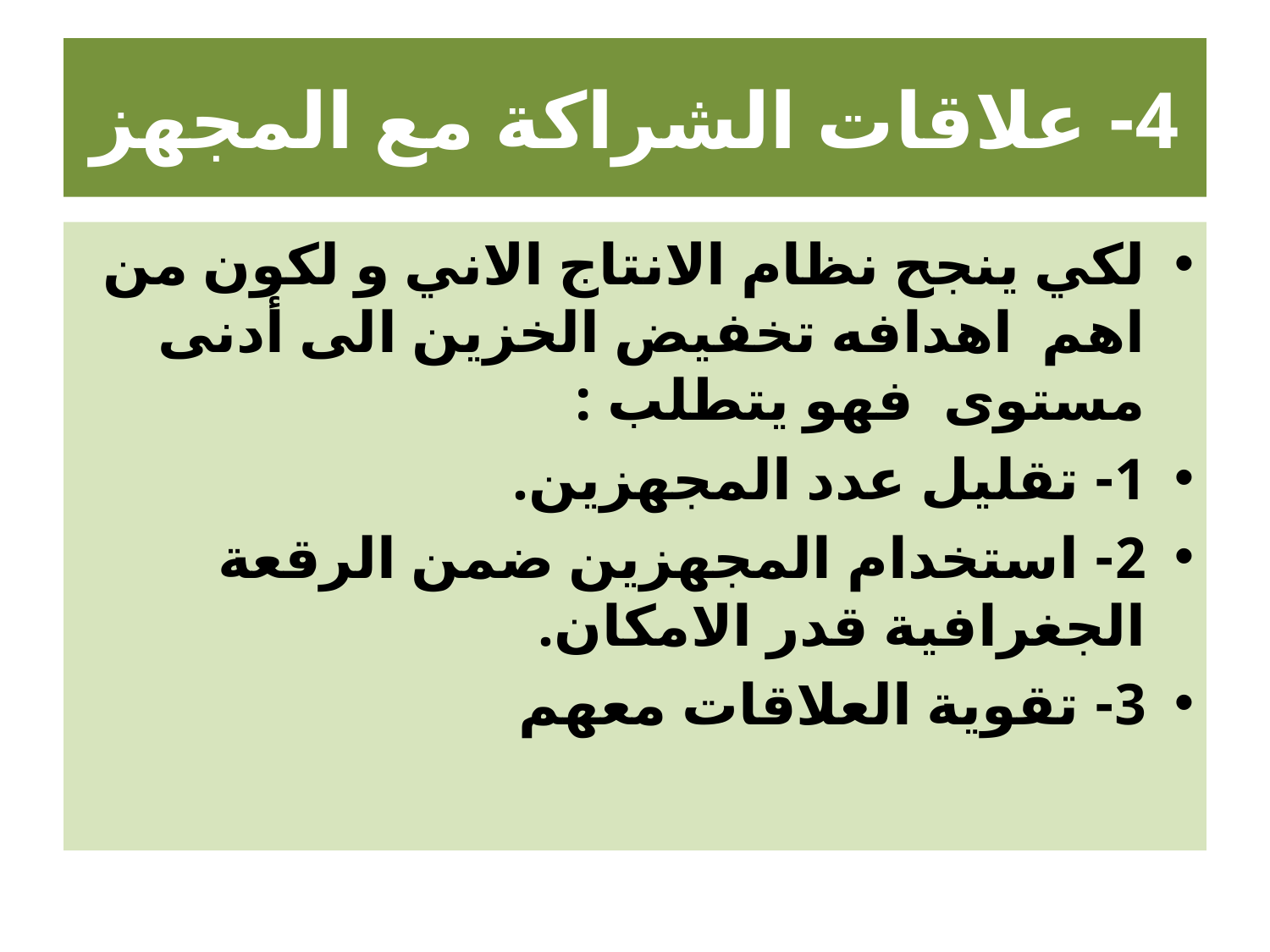

# 4- علاقات الشراكة مع المجهز
لكي ينجح نظام الانتاج الاني و لكون من اهم  اهدافه تخفيض الخزين الى أدنى مستوى  فهو يتطلب :
1- تقليل عدد المجهزين.
2- استخدام المجهزين ضمن الرقعة الجغرافية قدر الامكان.
3- تقوية العلاقات معهم